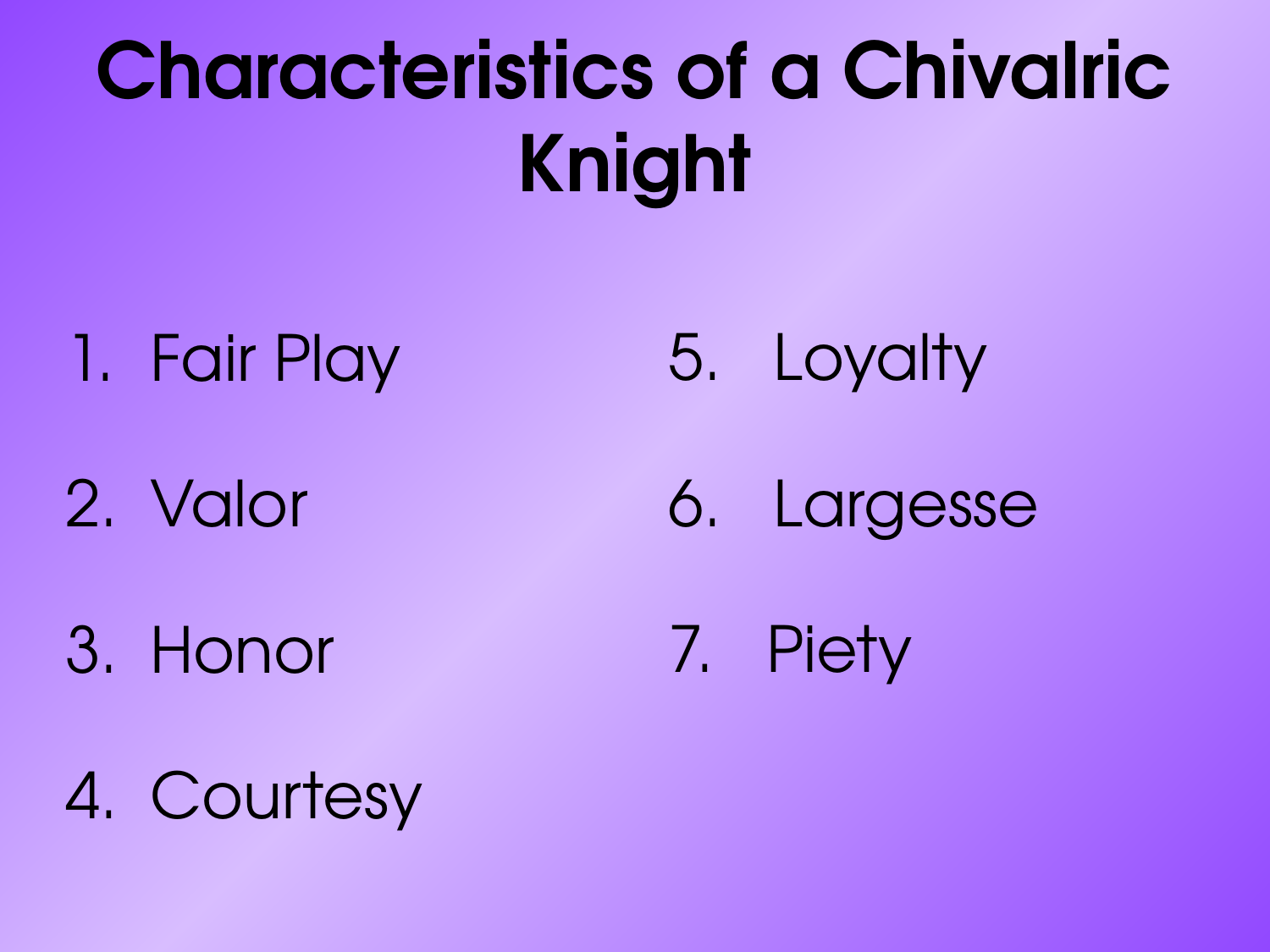

# Characteristics of a Chivalric Knight
Fair Play
Valor
Honor
Courtesy
5.   Loyalty
6.   Largesse
7.   Piety